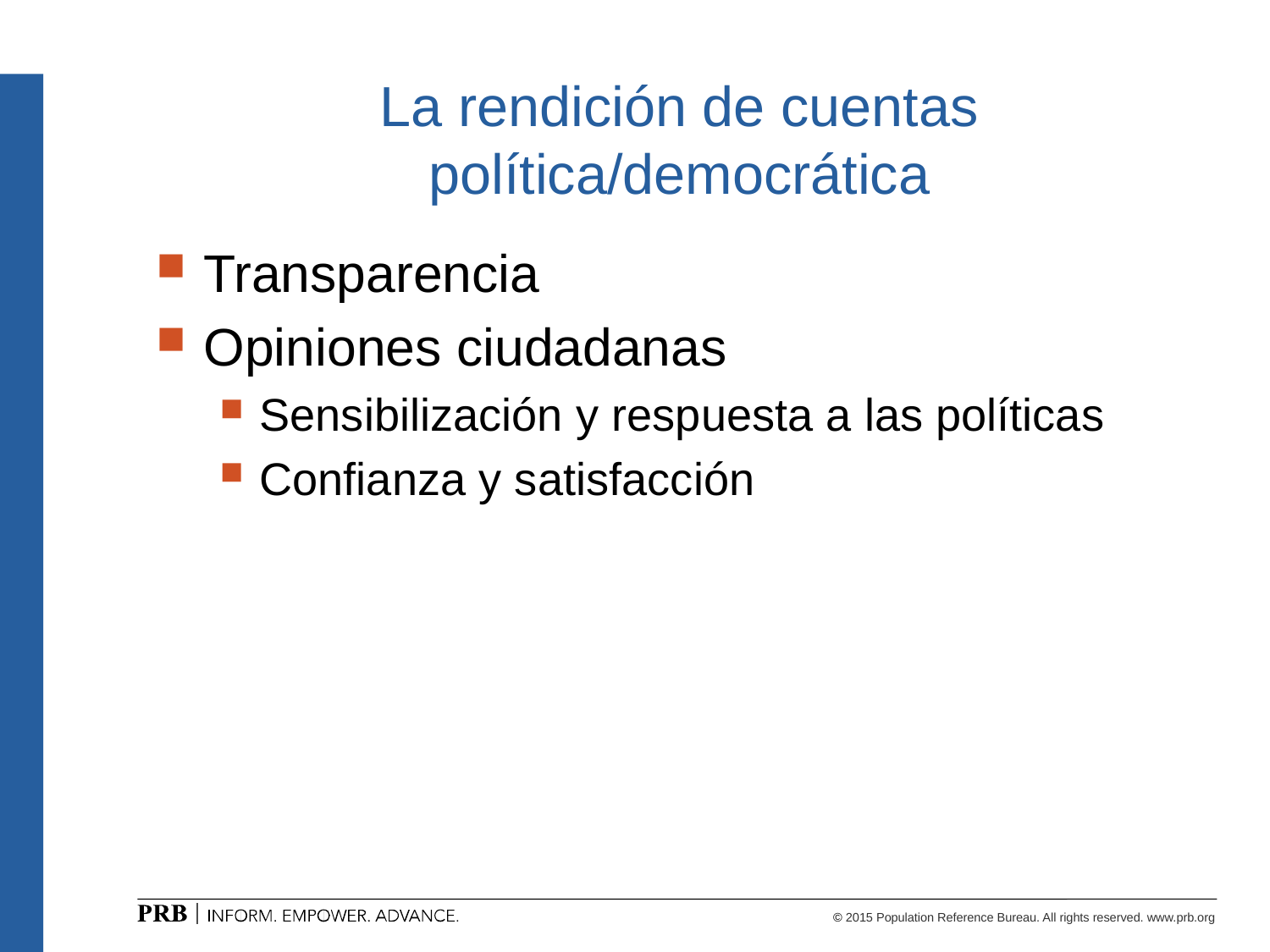

# La rendición de cuentas política/democrática
Transparencia
Opiniones ciudadanas
Sensibilización y respuesta a las políticas
Confianza y satisfacción